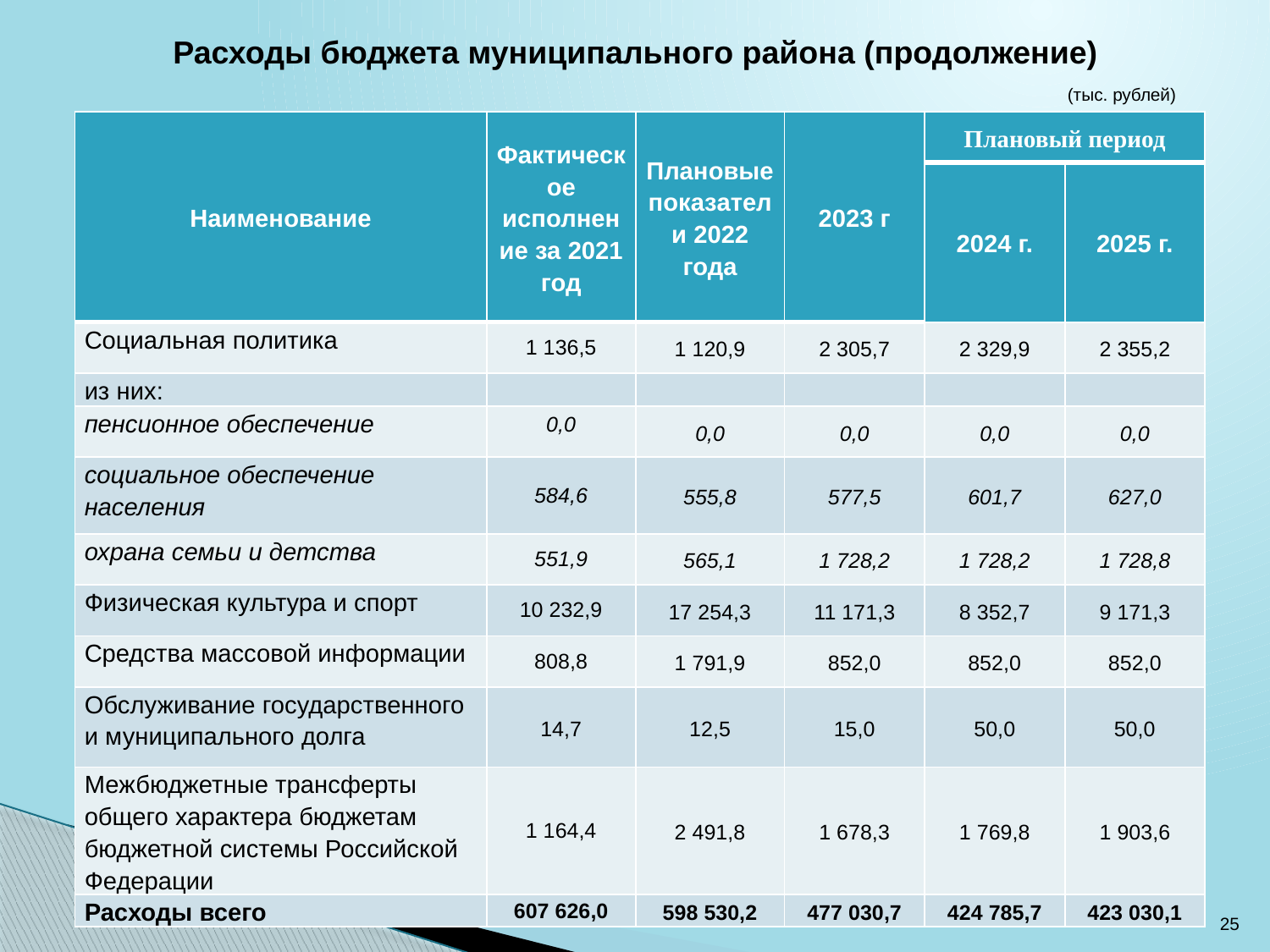

Расходы бюджета муниципального района (продолжение)
(тыс. рублей)
| Наименование | Фактическое исполнение за 2021 год | Плановые показатели 2022 года | 2023 г | Плановый период |  |
| --- | --- | --- | --- | --- | --- |
|  |  |  |  | 2024 г. | 2025 г. |
| Социальная политика | 1 136,5 | 1 120,9 | 2 305,7 | 2 329,9 | 2 355,2 |
| из них: |  |  |  |  |  |
| пенсионное обеспечение | 0,0 | 0,0 | 0,0 | 0,0 | 0,0 |
| социальное обеспечение населения | 584,6 | 555,8 | 577,5 | 601,7 | 627,0 |
| охрана семьи и детства | 551,9 | 565,1 | 1 728,2 | 1 728,2 | 1 728,8 |
| Физическая культура и спорт | 10 232,9 | 17 254,3 | 11 171,3 | 8 352,7 | 9 171,3 |
| Средства массовой информации | 808,8 | 1 791,9 | 852,0 | 852,0 | 852,0 |
| Обслуживание государственного и муниципального долга | 14,7 | 12,5 | 15,0 | 50,0 | 50,0 |
| Межбюджетные трансферты общего характера бюджетам бюджетной системы Российской Федерации | 1 164,4 | 2 491,8 | 1 678,3 | 1 769,8 | 1 903,6 |
| Расходы всего | 607 626,0 | 598 530,2 | 477 030,7 | 424 785,7 | 423 030,1 |
25